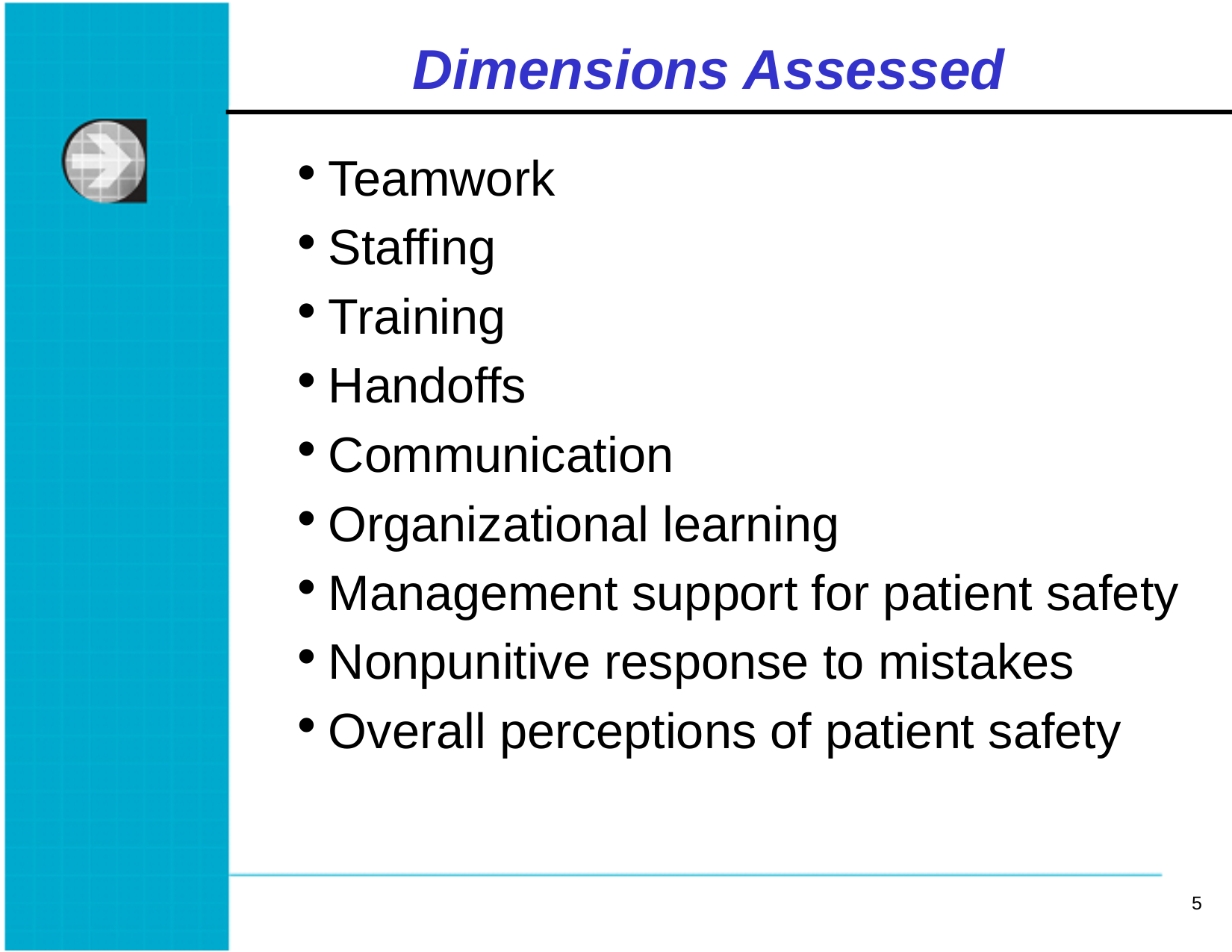

# Dimensions Assessed

Teamwork
Staffing
Training
Handoffs
Communication
Organizational learning
Management support for patient safety
Nonpunitive response to mistakes
Overall perceptions of patient safety

5